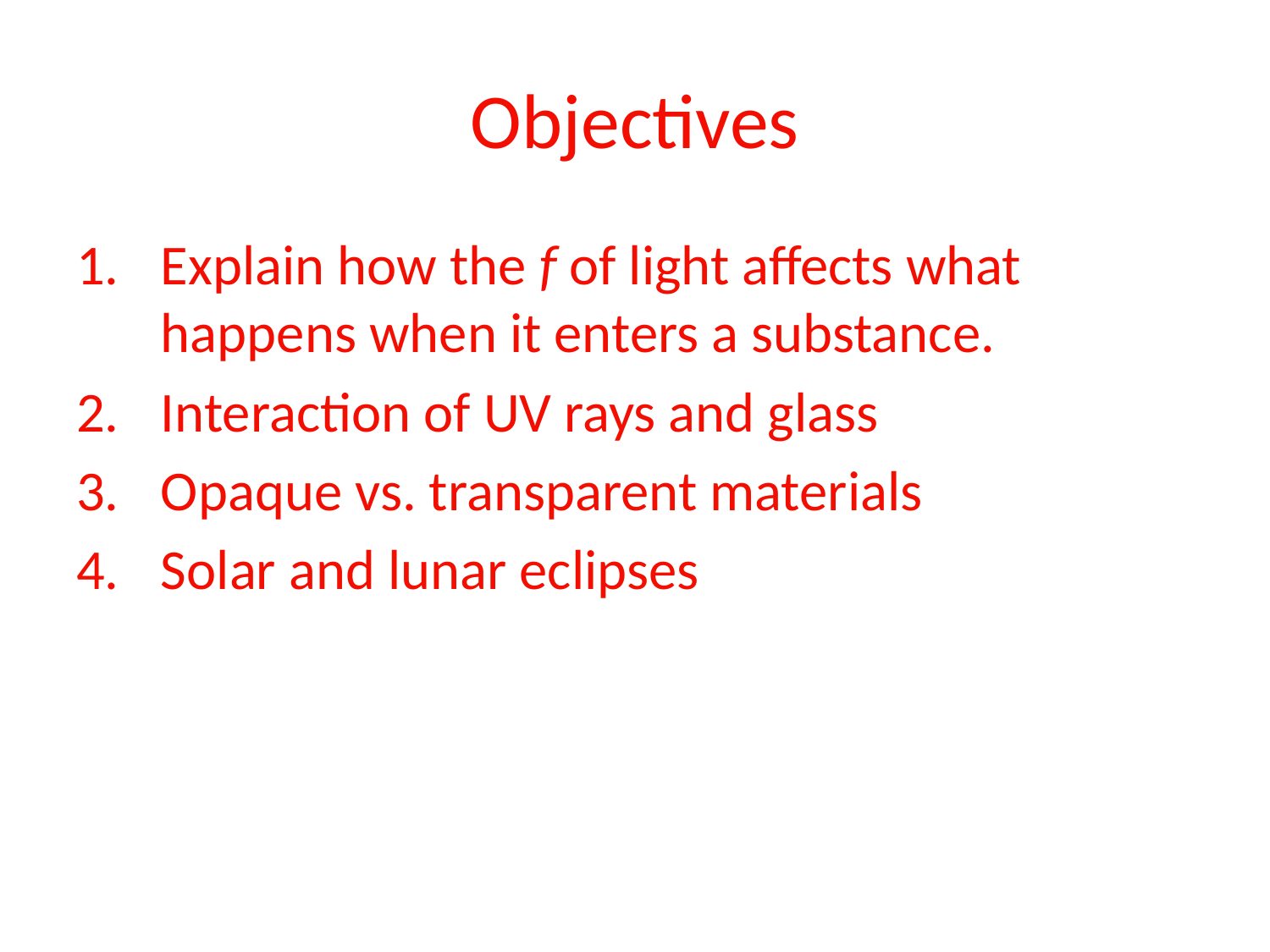

# Objectives
Explain how the f of light affects what happens when it enters a substance.
Interaction of UV rays and glass
Opaque vs. transparent materials
Solar and lunar eclipses